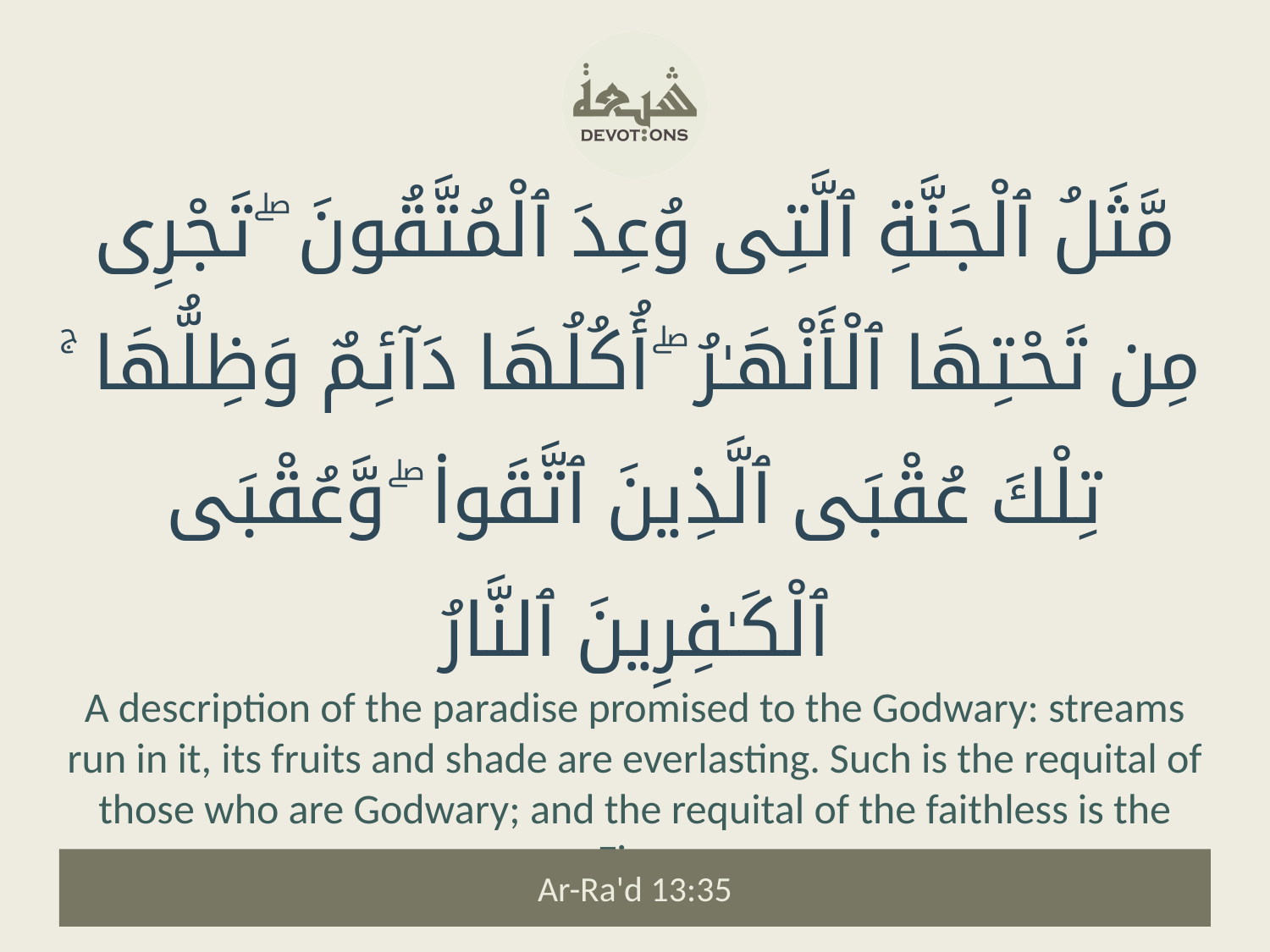

مَّثَلُ ٱلْجَنَّةِ ٱلَّتِى وُعِدَ ٱلْمُتَّقُونَ ۖ تَجْرِى مِن تَحْتِهَا ٱلْأَنْهَـٰرُ ۖ أُكُلُهَا دَآئِمٌ وَظِلُّهَا ۚ تِلْكَ عُقْبَى ٱلَّذِينَ ٱتَّقَوا۟ ۖ وَّعُقْبَى ٱلْكَـٰفِرِينَ ٱلنَّارُ
A description of the paradise promised to the Godwary: streams run in it, its fruits and shade are everlasting. Such is the requital of those who are Godwary; and the requital of the faithless is the Fire.
Ar-Ra'd 13:35